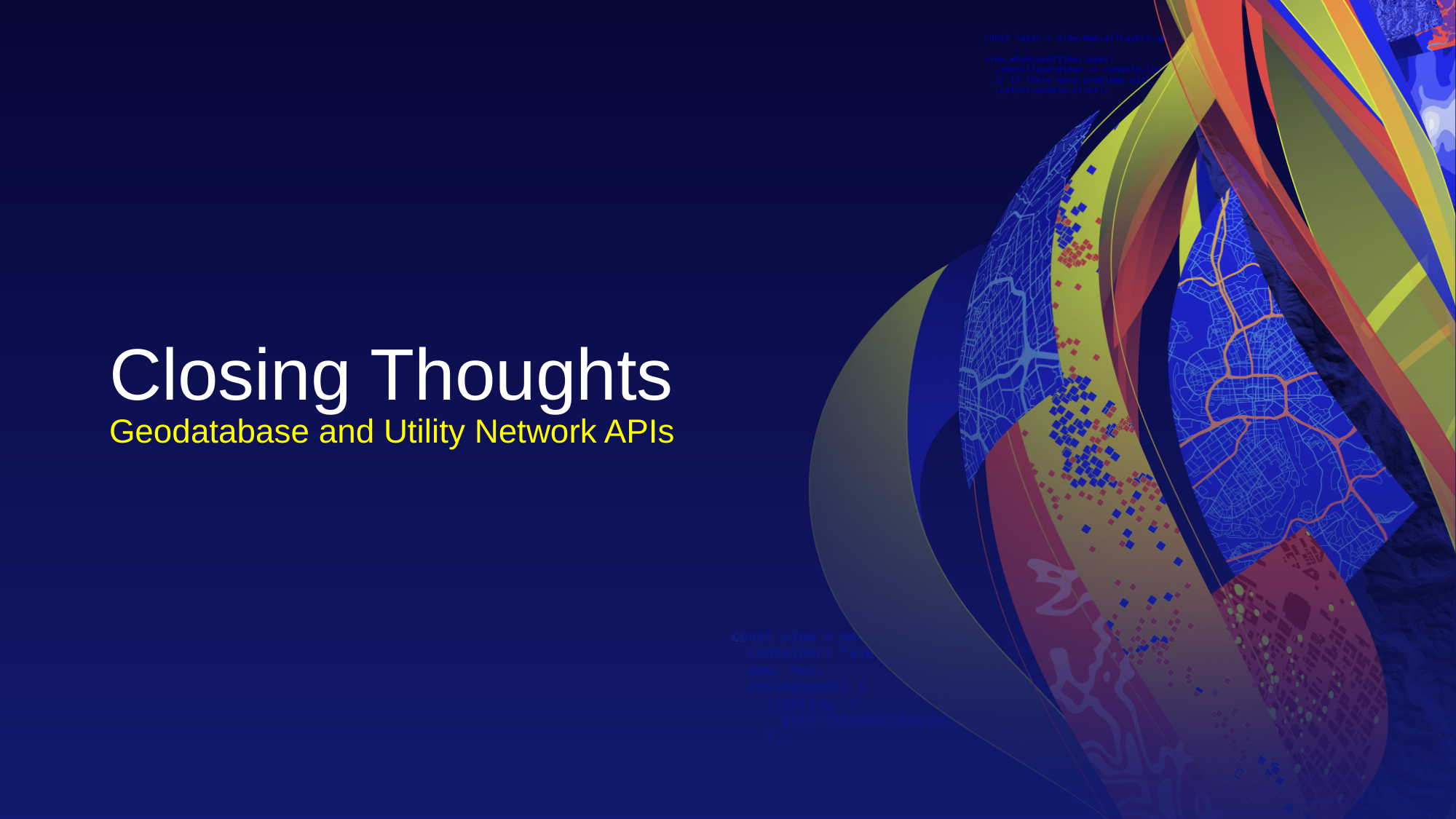

# Closing Thoughts
Geodatabase and Utility Network APIs